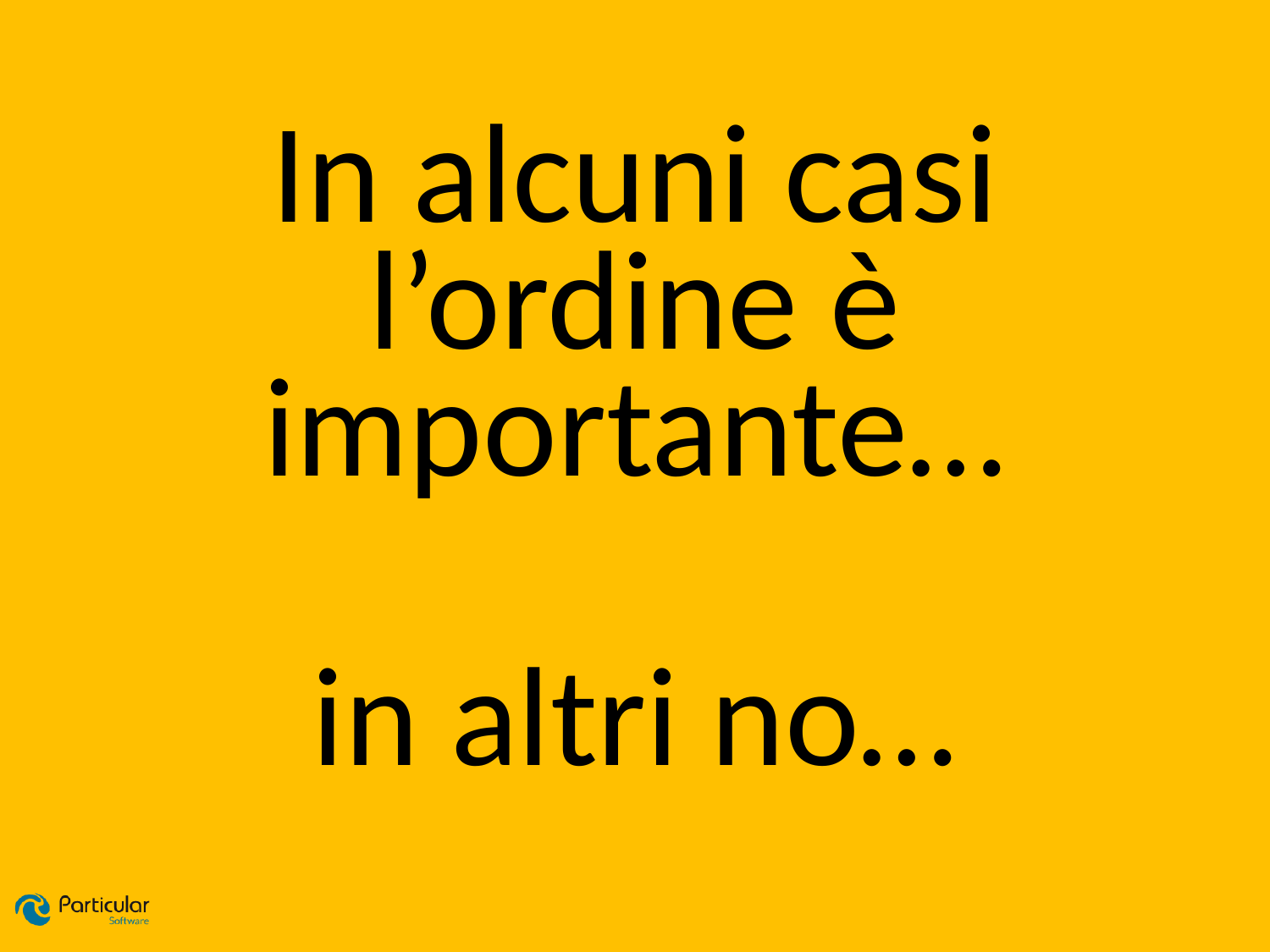

In alcuni casi l’ordine è importante…

in altri no…